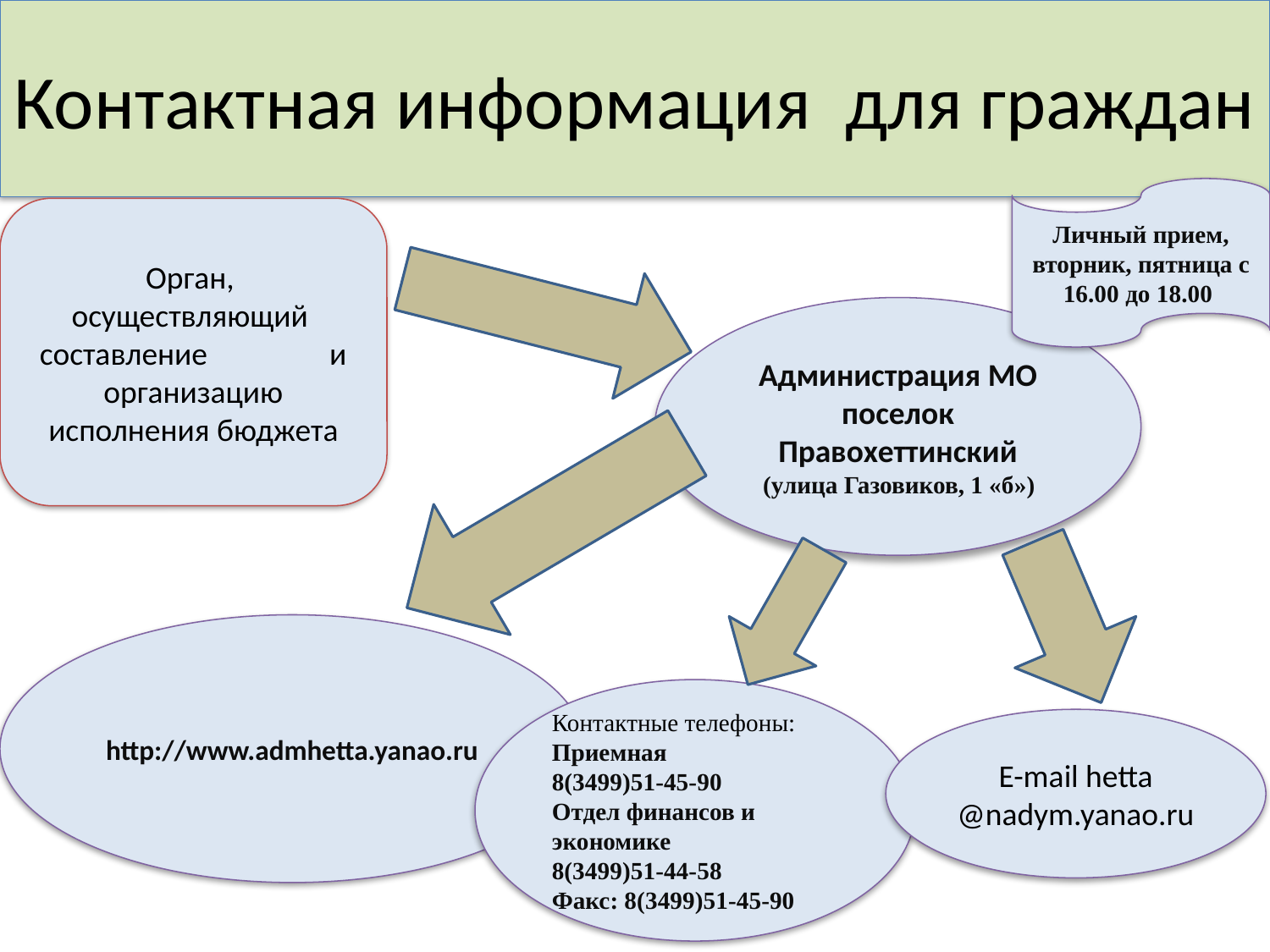

# Контактная информация  для граждан
Личный прием, вторник, пятница с 16.00 до 18.00

Орган,  осуществляющий  составление                 и организацию исполнения бюджета

Администрация МО поселок Правохеттинский
    (улица Газовиков, 1 «б»)

http://www.admhetta.yanao.ru
Контактные телефоны:
Приемная               8(3499)51-45-90
Отдел финансов и экономике               8(3499)51-44-58
Факс: 8(3499)51-45-90
E-mail hetta
@nadym.yanao.ru